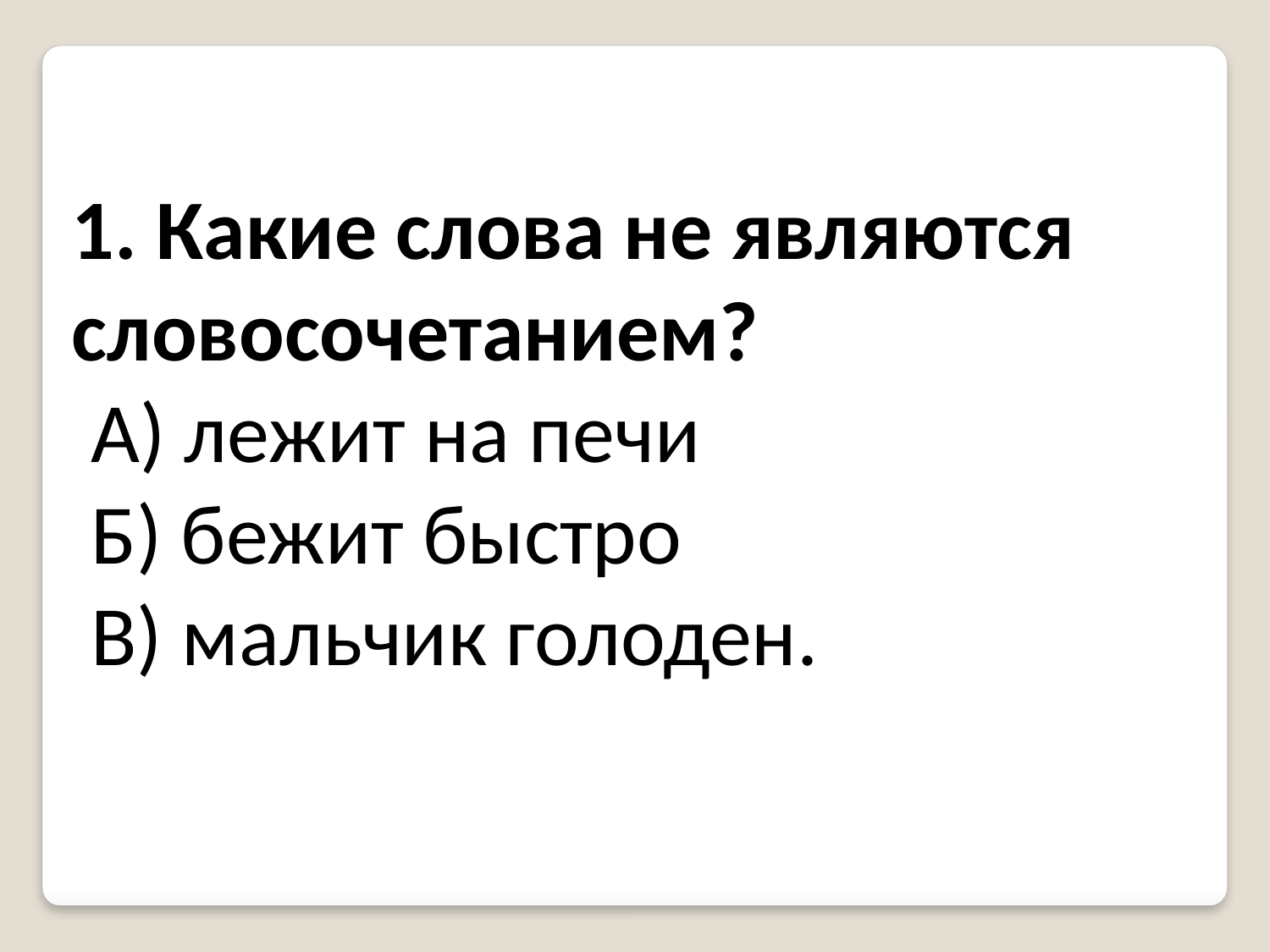

1. Какие слова не являются словосочетанием?
 А) лежит на печи
 Б) бежит быстро
 В) мальчик голоден.